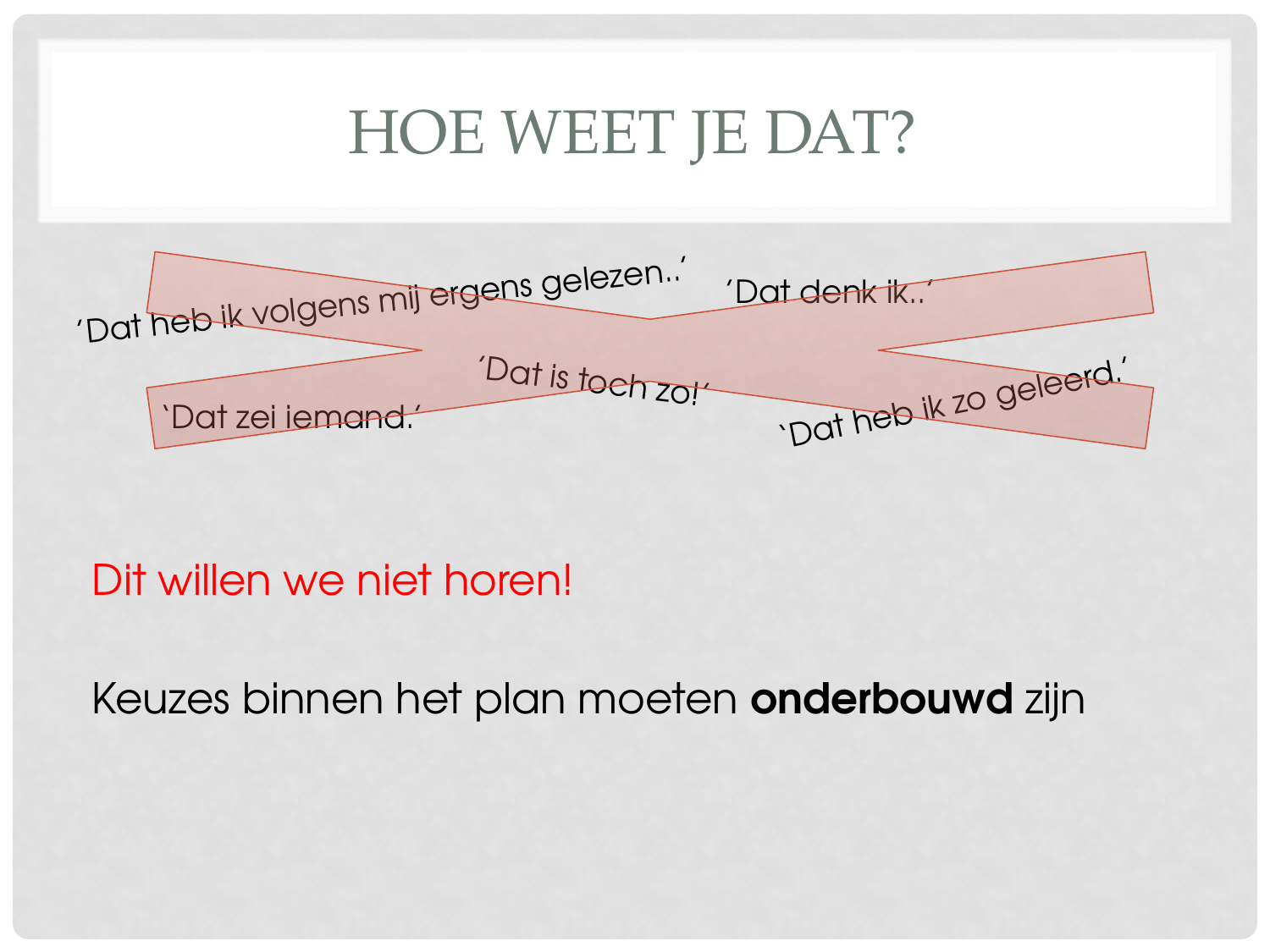

# Hoe weet je dat?

’Dat denk ik..’

’Dat heb ik volgens mij ergens gelezen..’

’Dat is toch zo!’
‘Dat heb ik zo geleerd.’
‘Dat zei iemand.’
Dit willen we niet horen!

Keuzes binnen het plan moeten onderbouwd zijn